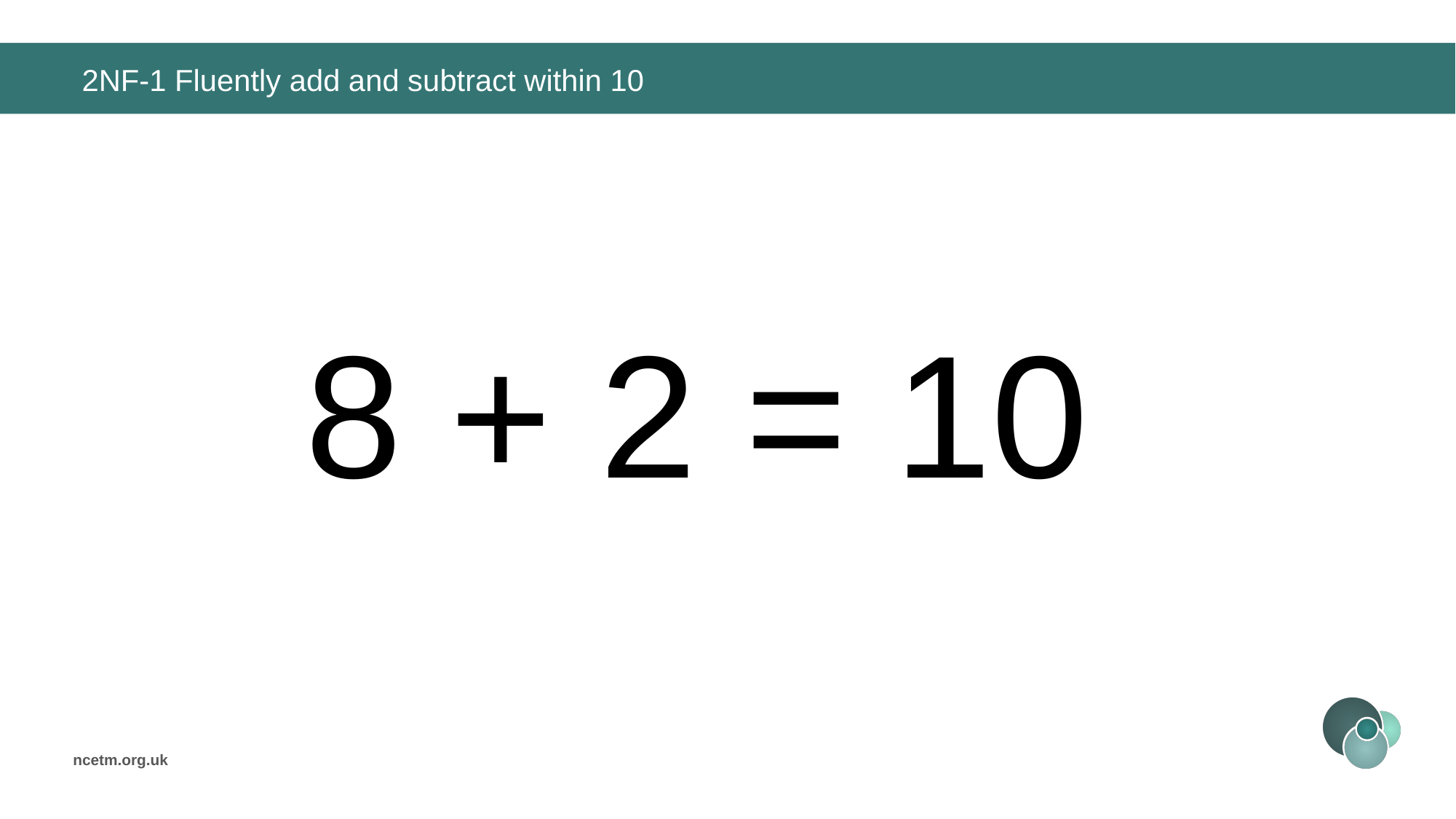

# 2NF-1 Fluently add and subtract within 10
8 + 2 =
10